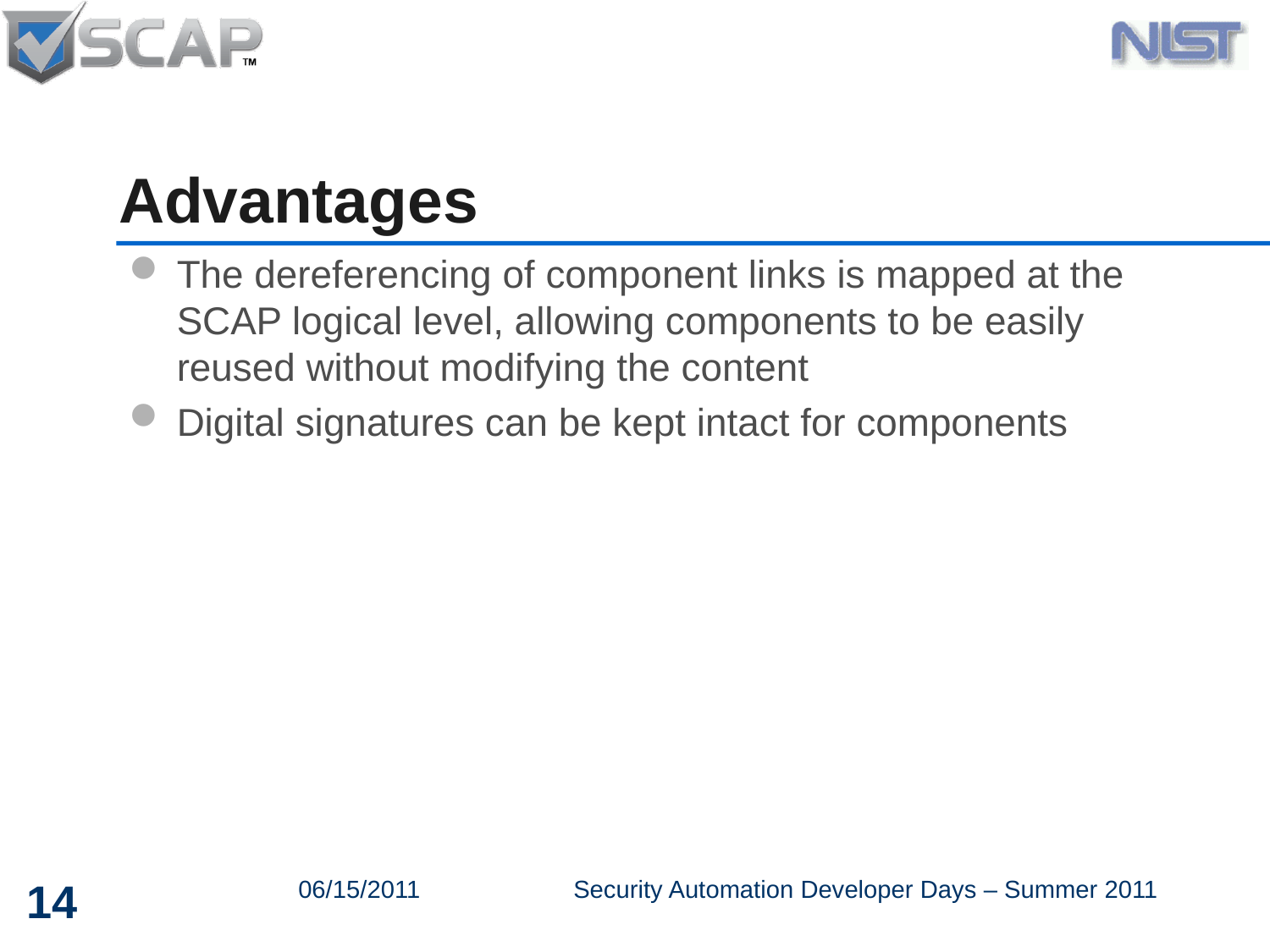

# Advantages
The dereferencing of component links is mapped at the SCAP logical level, allowing components to be easily reused without modifying the content
Digital signatures can be kept intact for components

14
06/15/2011
Security Automation Developer Days – Summer 2011